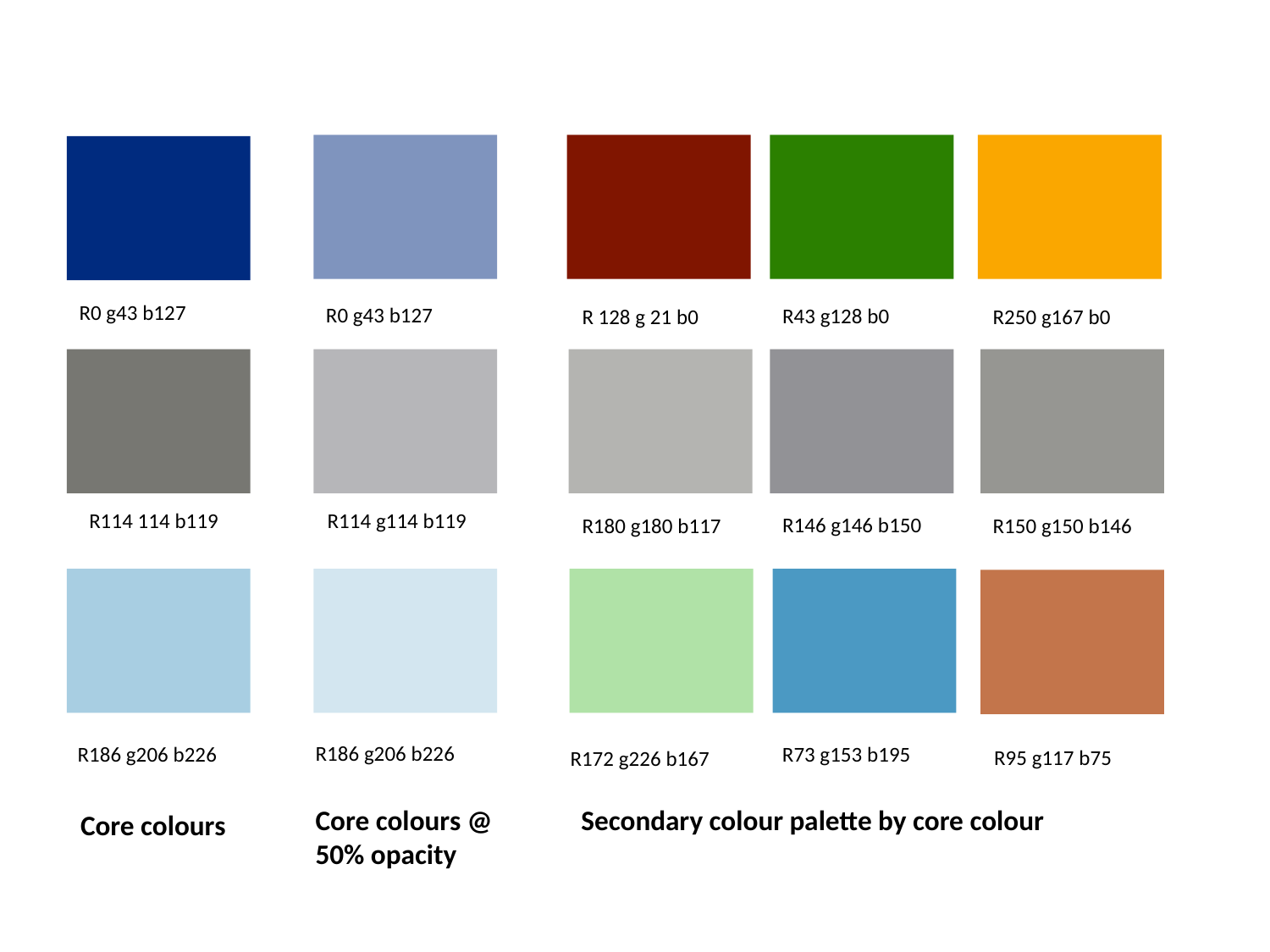

# Colour palette

R0 g43 b127
R0 g43 b127
R43 g128 b0
R250 g167 b0
R 128 g 21 b0

R114 g114 b119
R114 114 b119
R146 g146 b150
R180 g180 b117
R150 g150 b146

R186 g206 b226
R186 g206 b226
R73 g153 b195
R95 g117 b75
R172 g226 b167
Core colours @ 50% opacity
Secondary colour palette by core colour
Core colours